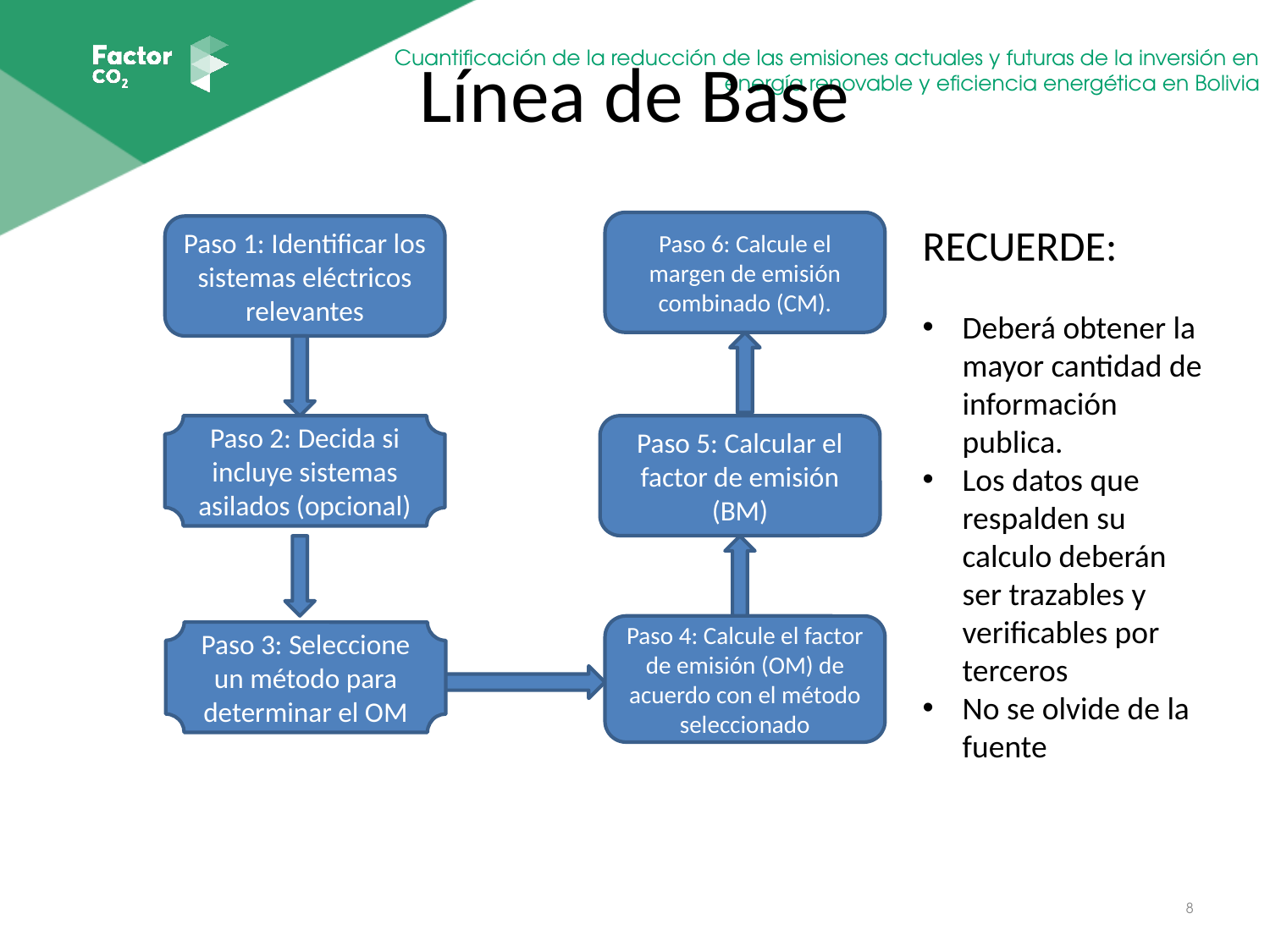

# Línea de Base
Paso 6: Calcule el margen de emisión combinado (CM).
RECUERDE:

Deberá obtener la mayor cantidad de  información publica.
Los datos que respalden su calculo deberán ser trazables y verificables por terceros
No se olvide de la fuente

Paso 1: Identificar los sistemas eléctricos relevantes

Paso 2: Decida si incluye sistemas asilados (opcional)
Paso 5: Calcular el factor de emisión (BM)

Paso 4: Calcule el factor de emisión (OM) de acuerdo con el método seleccionado
Paso 3: Seleccione un método para determinar el OM

8